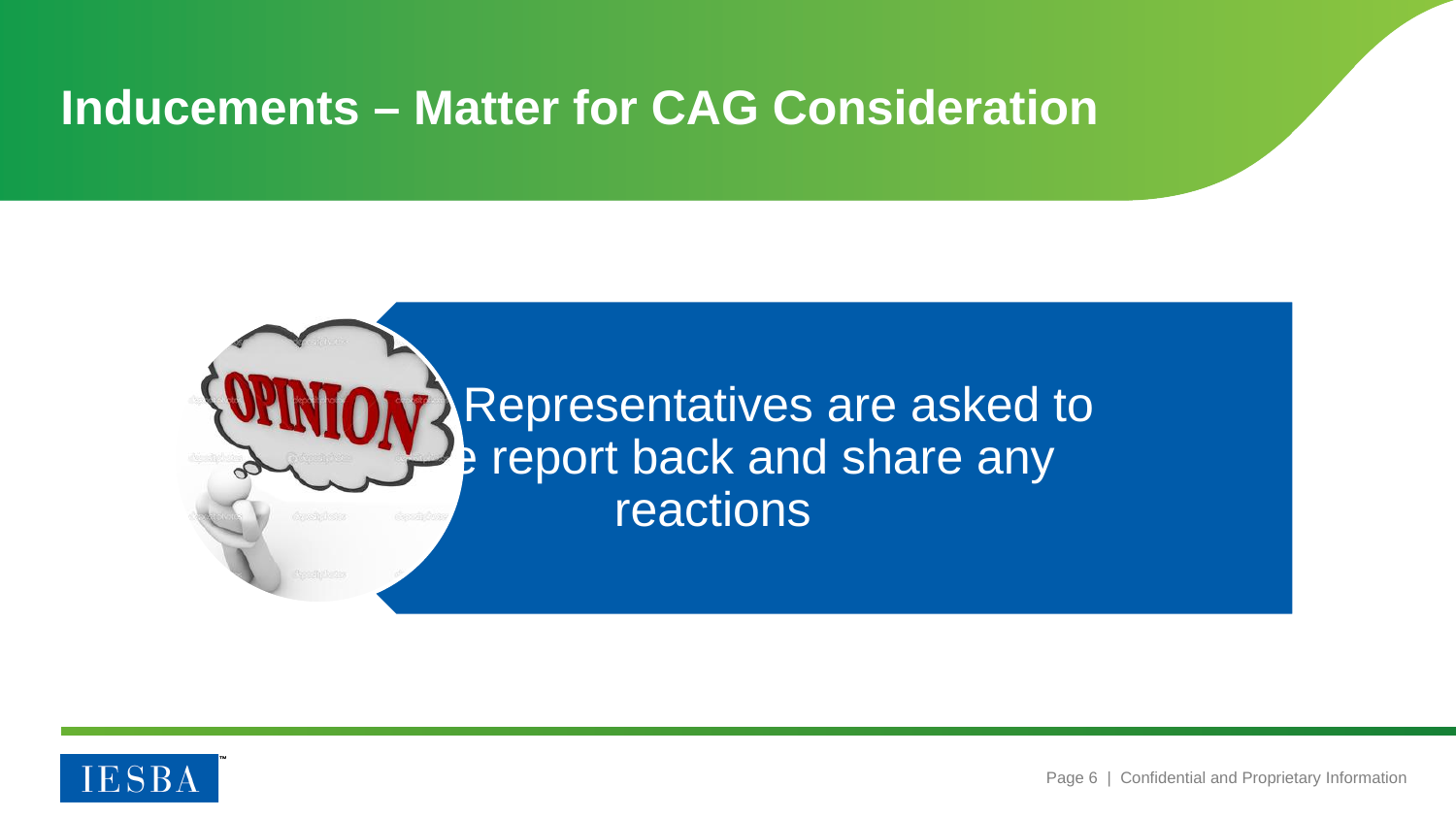

# Inducements – Matter for CAG Consideration
CAG Representatives are asked to note report back and share any reactions